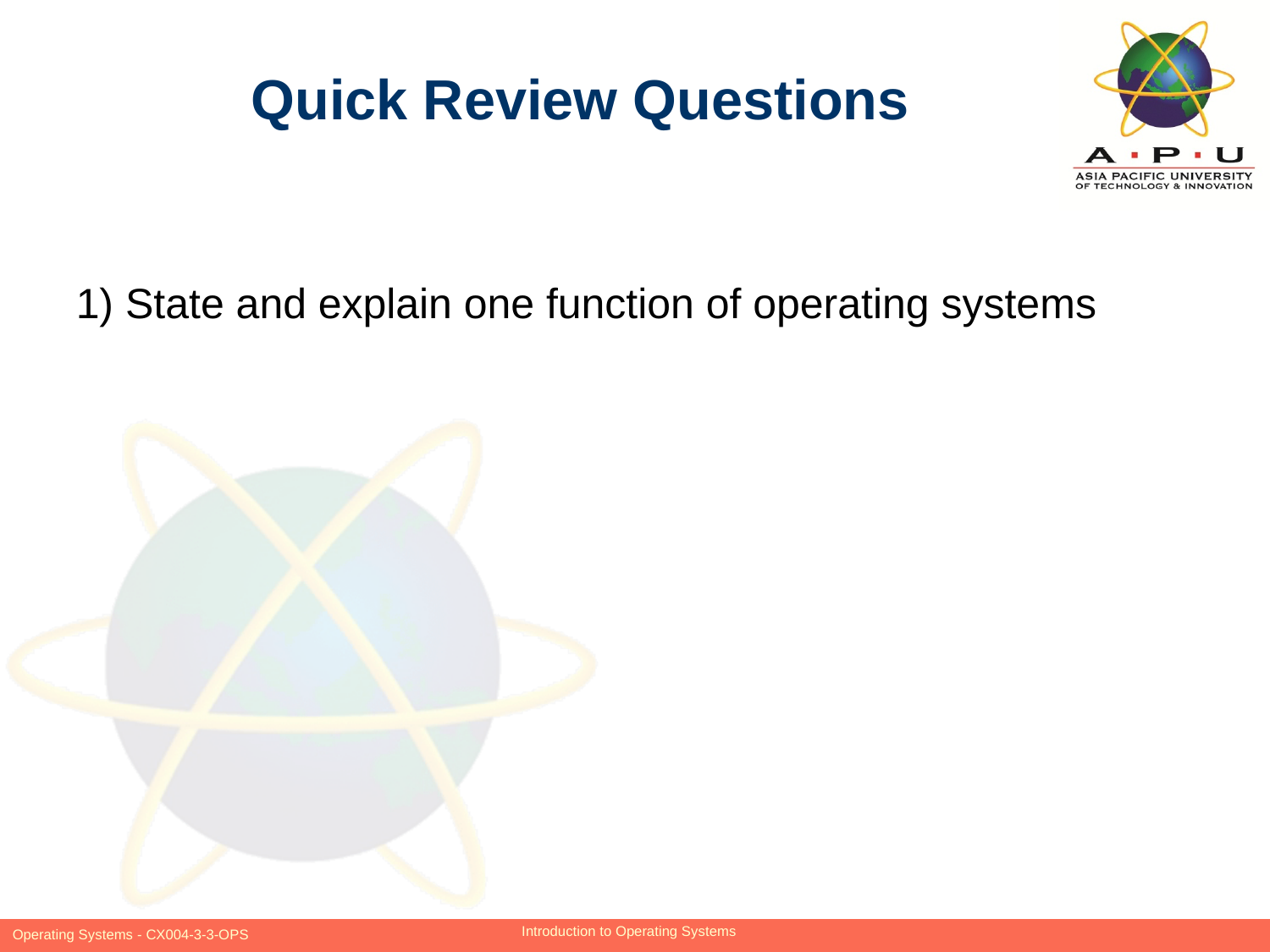

Quick Review Questions

1) State and explain one function of operating systems
Slide 10 of 23